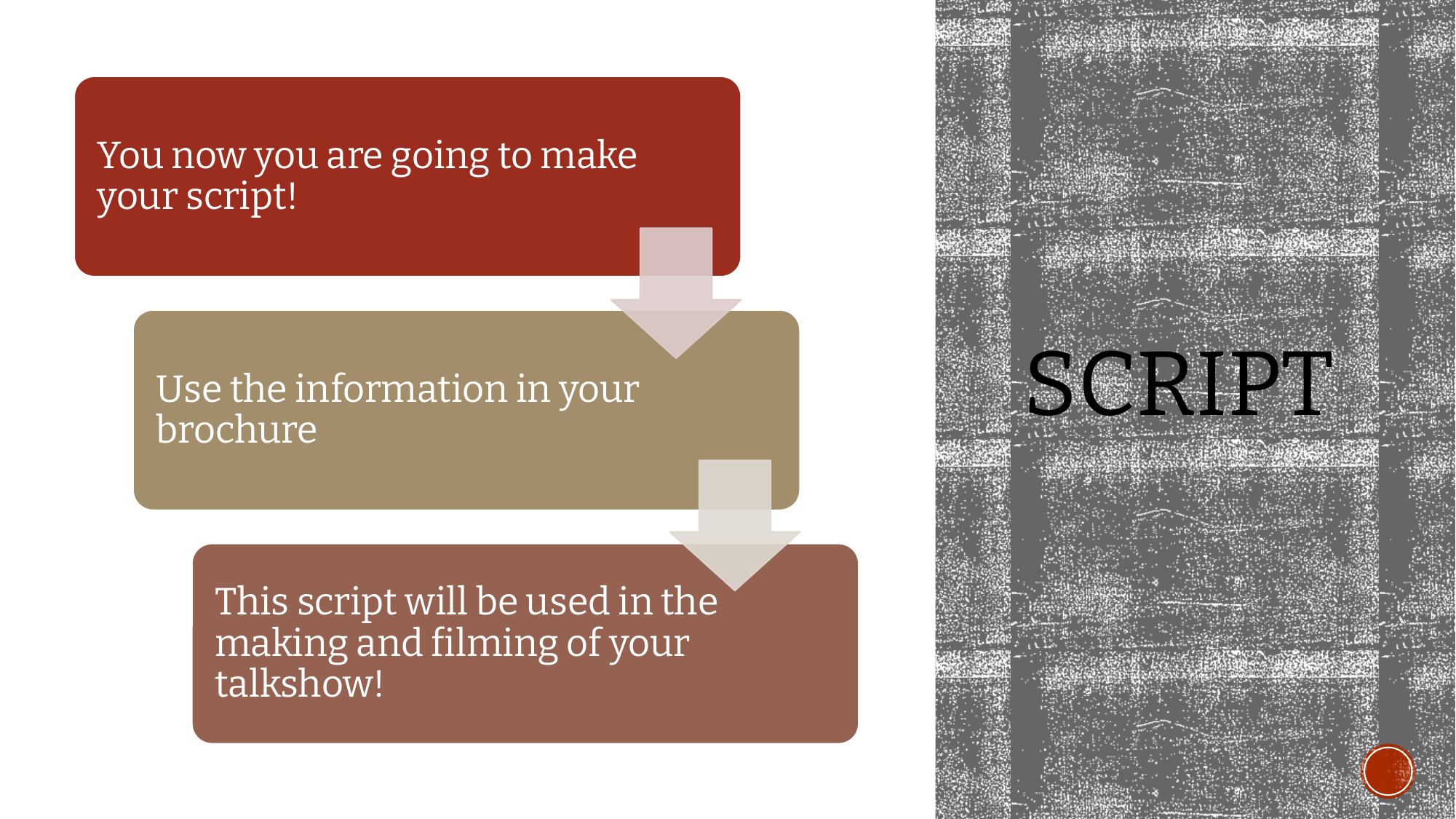

You now you are going to make your script!
Use the information in your brochure
This script will be used in the making and filming of your talkshow!

# Script